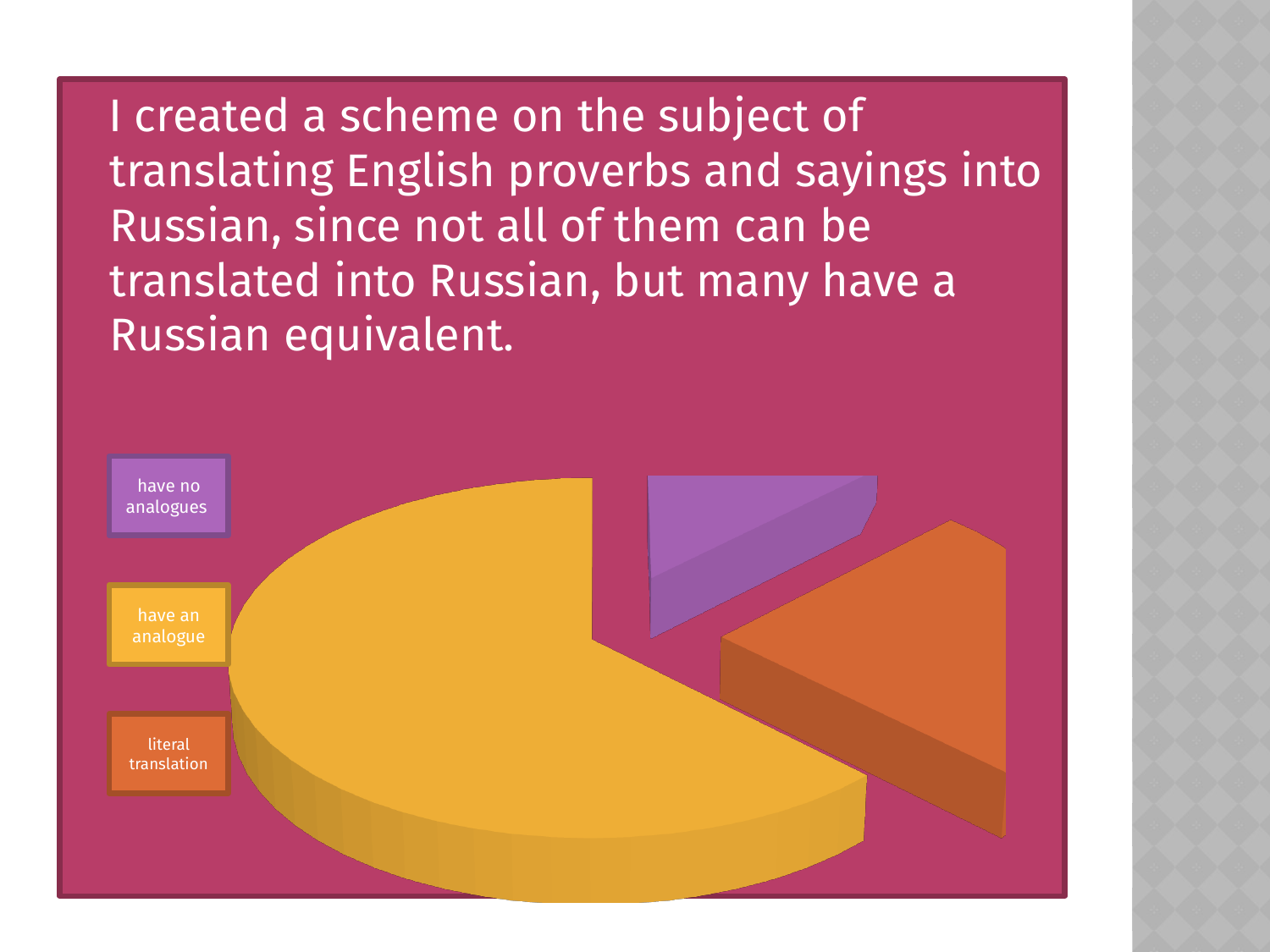

I created a scheme on the subject of translating English proverbs and sayings into Russian, since not all of them can be translated into Russian, but many have a Russian equivalent.

[unsupported chart]

have no analogues
have an analogue
literal translation